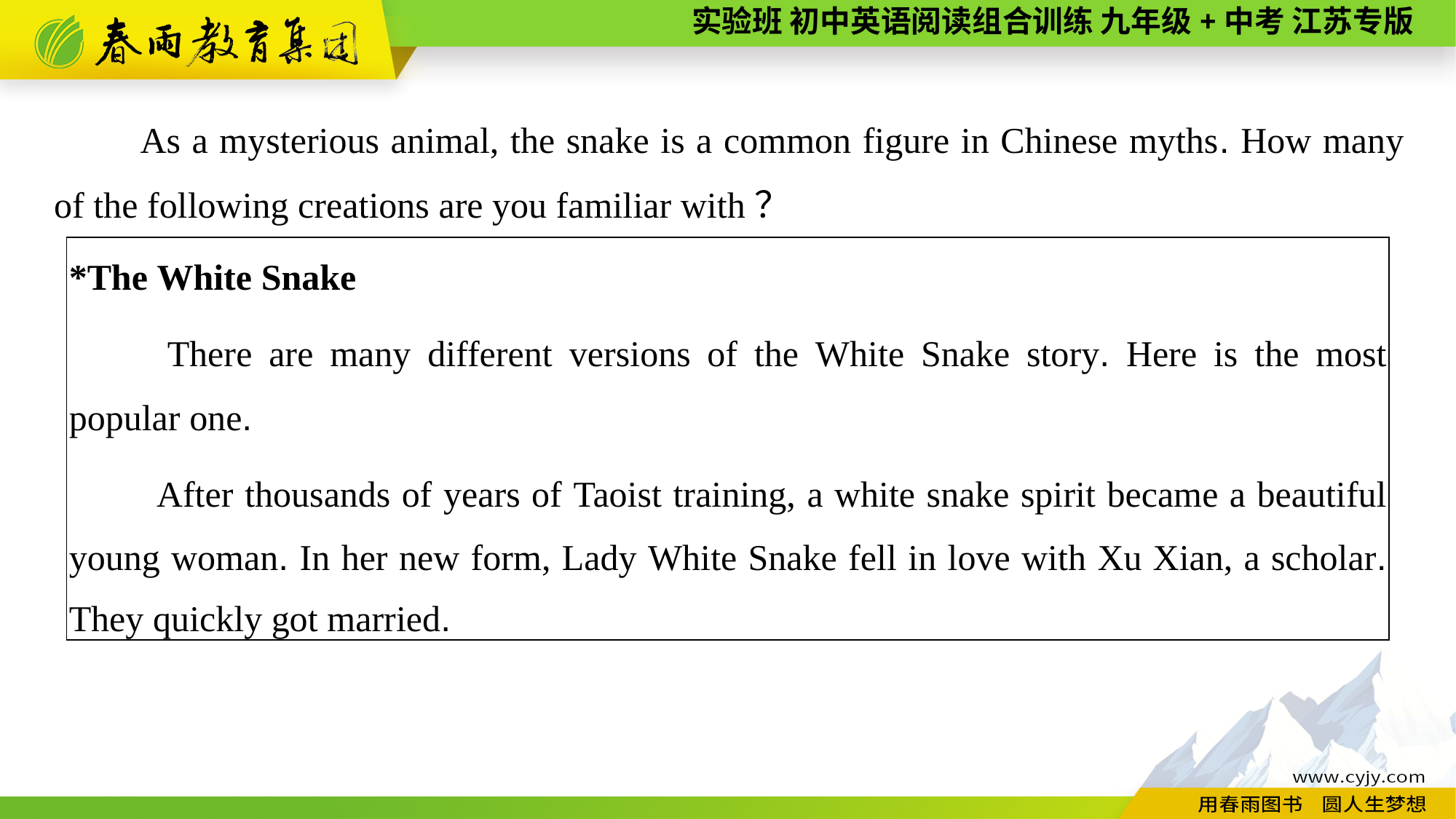

As a mysterious animal, the snake is a common figure in Chinese myths. How many of the following creations are you familiar with？
| \*The White Snake 　　There are many different versions of the White Snake story. Here is the most popular one. 　　After thousands of years of Taoist training, a white snake spirit became a beautiful young woman. In her new form, Lady White Snake fell in love with Xu Xian, a scholar. They quickly got married. |
| --- |